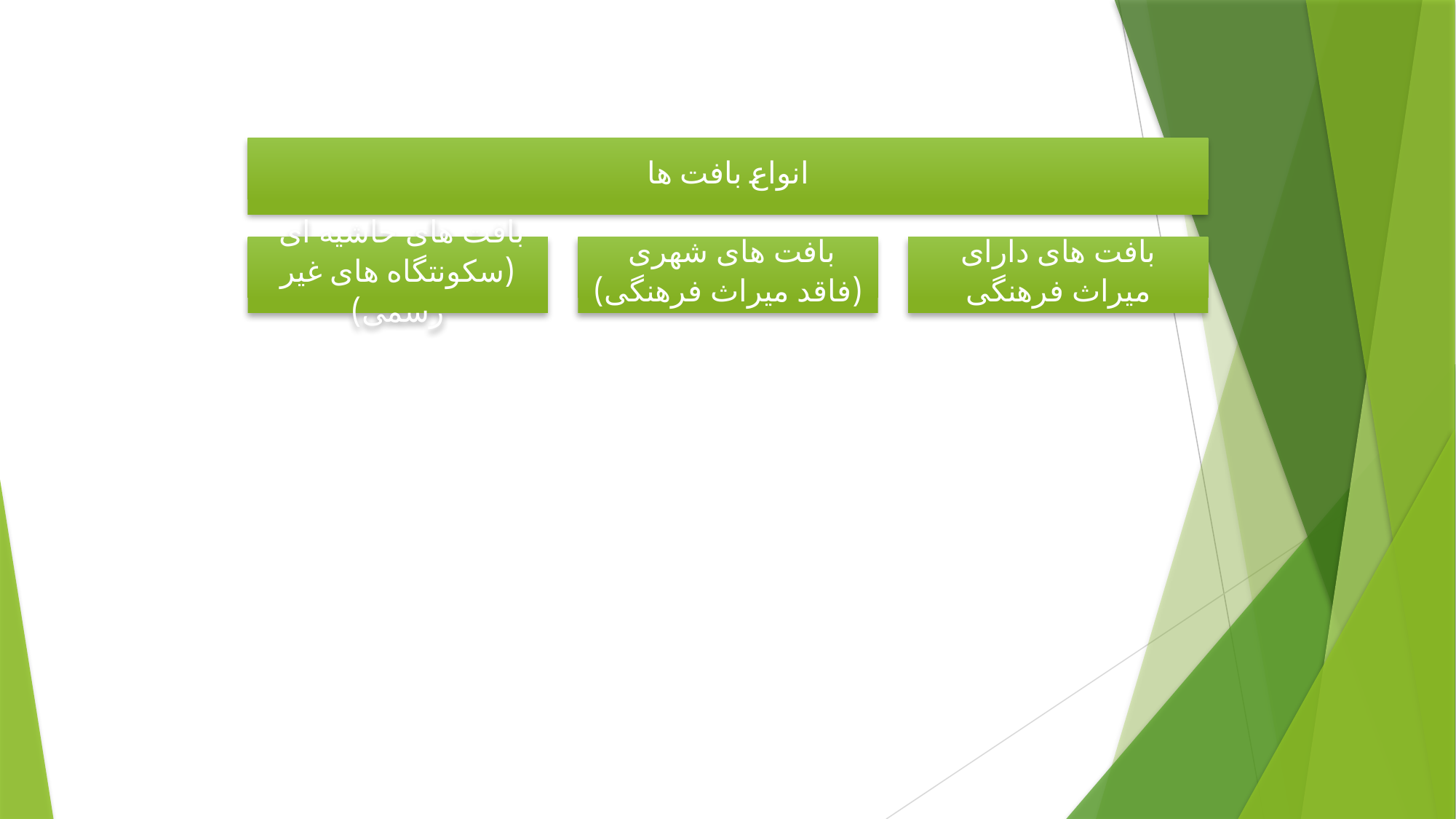

بافت های حاشیه ای
(سکونتگاه های غیر رسمی)
بافت های شهری
(فاقد میراث فرهنگی)
بافت های دارای میراث فرهنگی